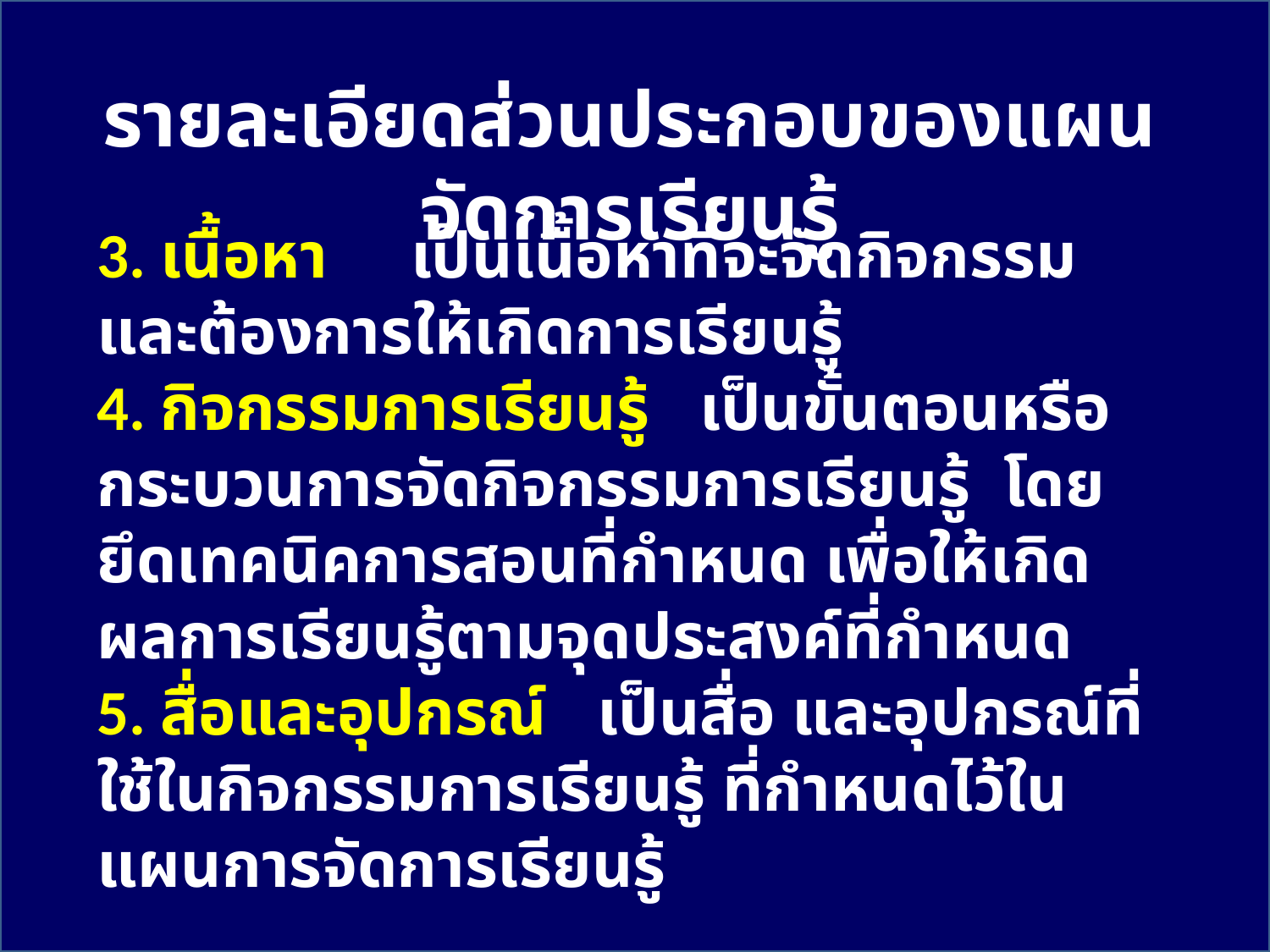

รายละเอียดส่วนประกอบของแผนจัดการเรียนรู้

3. เนื้อหา     เป็นเนื้อหาที่จะจัดกิจกรรม และต้องการให้เกิดการเรียนรู้
4. กิจกรรมการเรียนรู้   เป็นขั้นตอนหรือกระบวนการจัดกิจกรรมการเรียนรู้  โดยยึดเทคนิคการสอนที่กำหนด เพื่อให้เกิดผลการเรียนรู้ตามจุดประสงค์ที่กำหนด
5. สื่อและอุปกรณ์   เป็นสื่อ และอุปกรณ์ที่ใช้ในกิจกรรมการเรียนรู้ ที่กำหนดไว้ในแผนการจัดการเรียนรู้